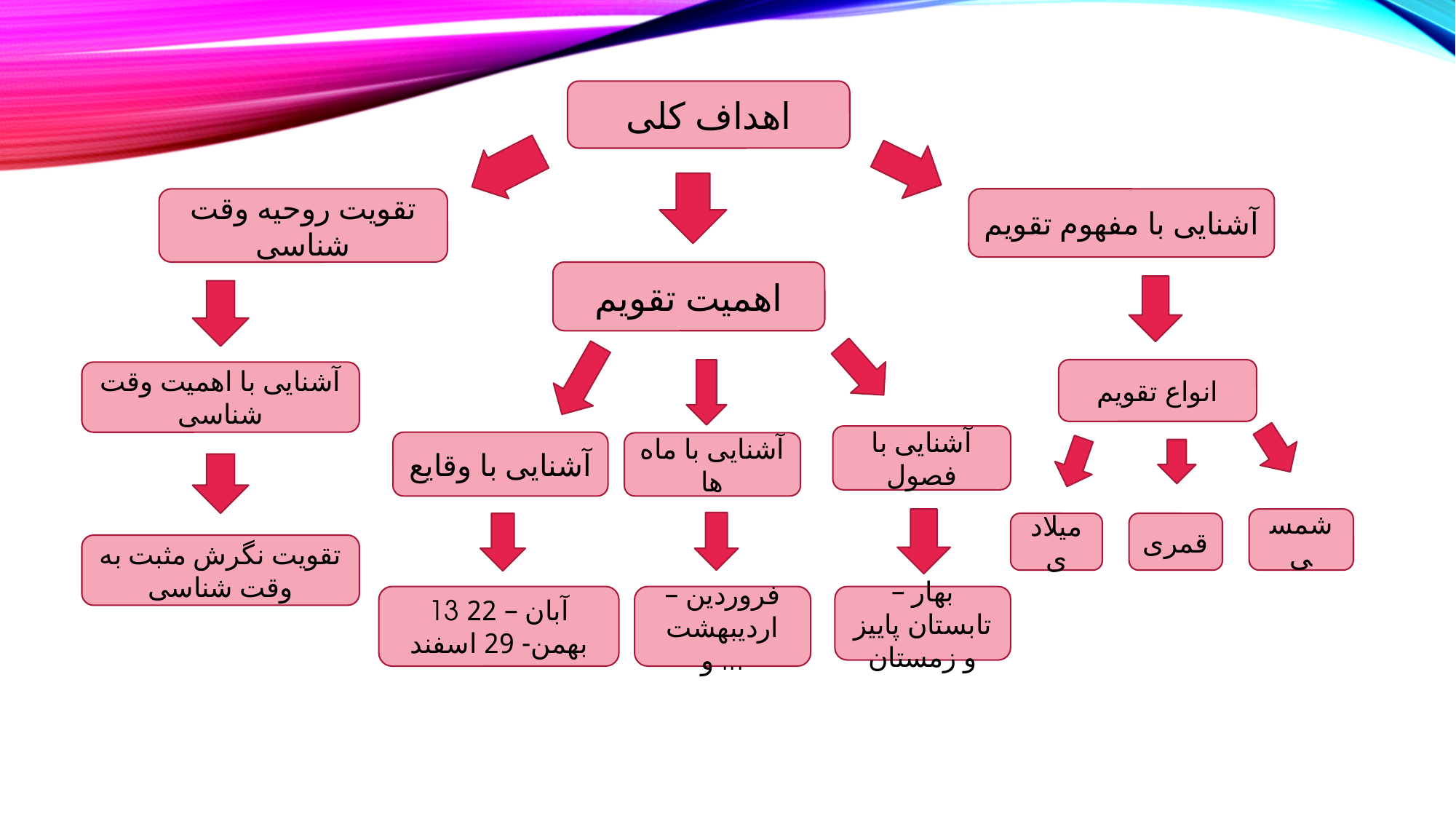

اهداف کلی

تقویت روحیه وقت شناسی
آشنایی با مفهوم تقویم
اهمیت تقویم

انواع تقویم
آشنایی با اهمیت وقت شناسی

آشنایی با فصول
آشنایی با وقایع
آشنایی با ماه ها

شمسی

میلادی
قمری
تقویت نگرش مثبت به وقت شناسی
13 آبان – 22 بهمن- 29 اسفند
فروردین –اردیبهشت و ...
بهار – تابستان پاییز و زمستان